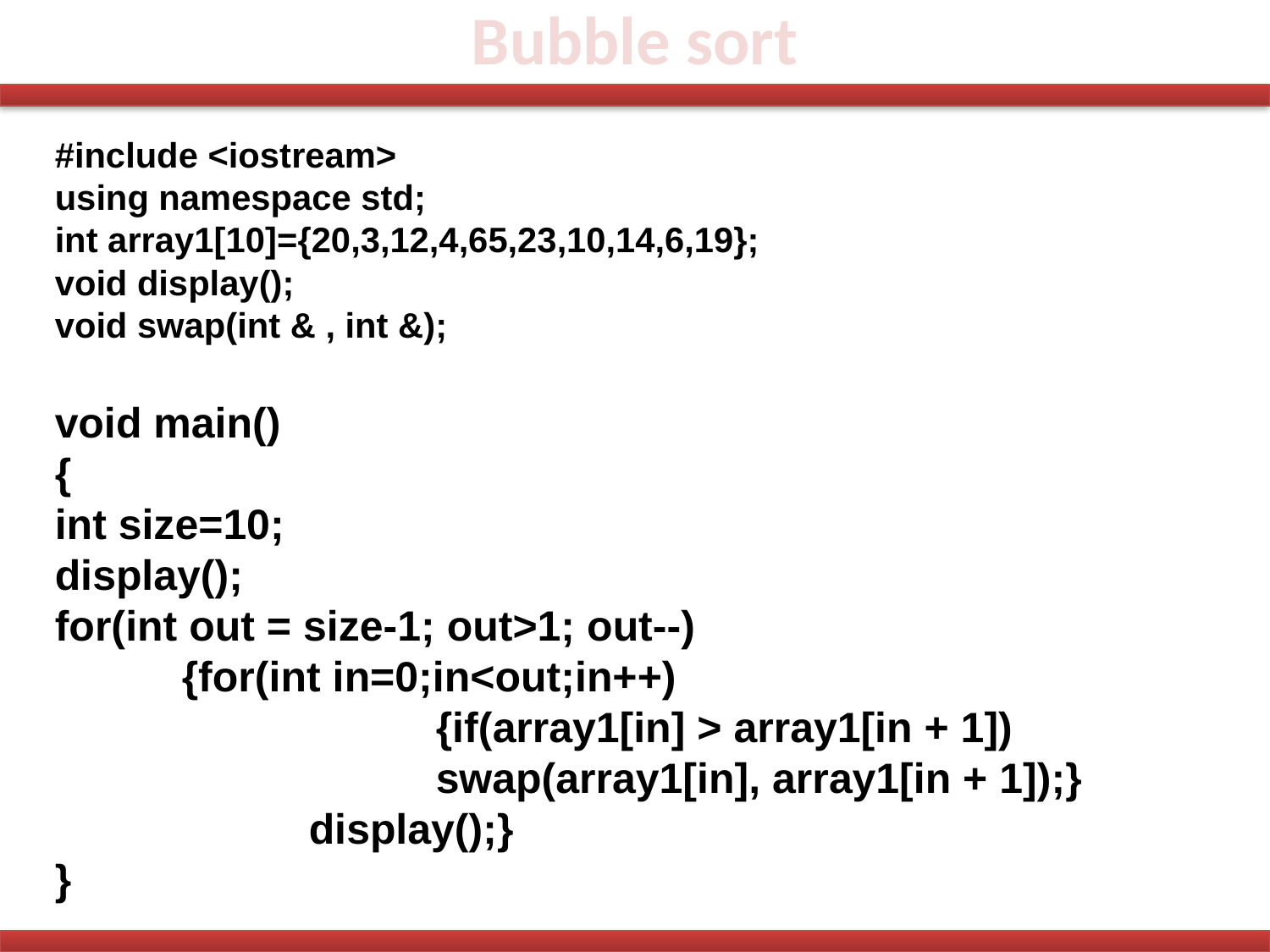

# Bubble sort

#include <iostream>
using namespace std;
int array1[10]={20,3,12,4,65,23,10,14,6,19};
void display();
void swap(int & , int &);

void main()
{
int size=10;
display();
for(int out = size-1; out>1; out--)
	{for(int in=0;in<out;in++)
			{if(array1[in] > array1[in + 1])
			swap(array1[in], array1[in + 1]);}
		display();}
}